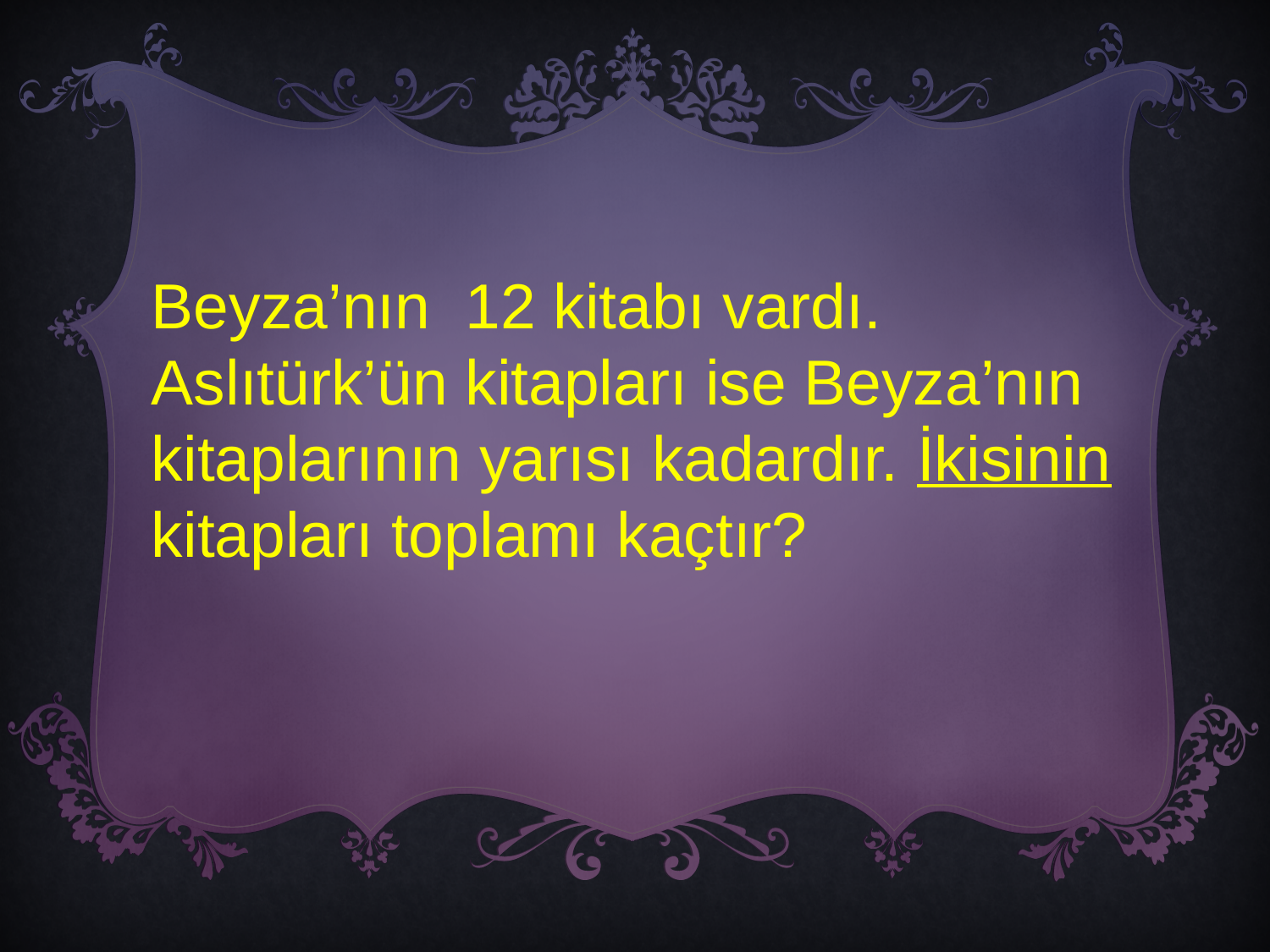

Beyza’nın  12 kitabı vardı.
Aslıtürk’ün kitapları ise Beyza’nın kitaplarının yarısı kadardır. İkisinin kitapları toplamı kaçtır?